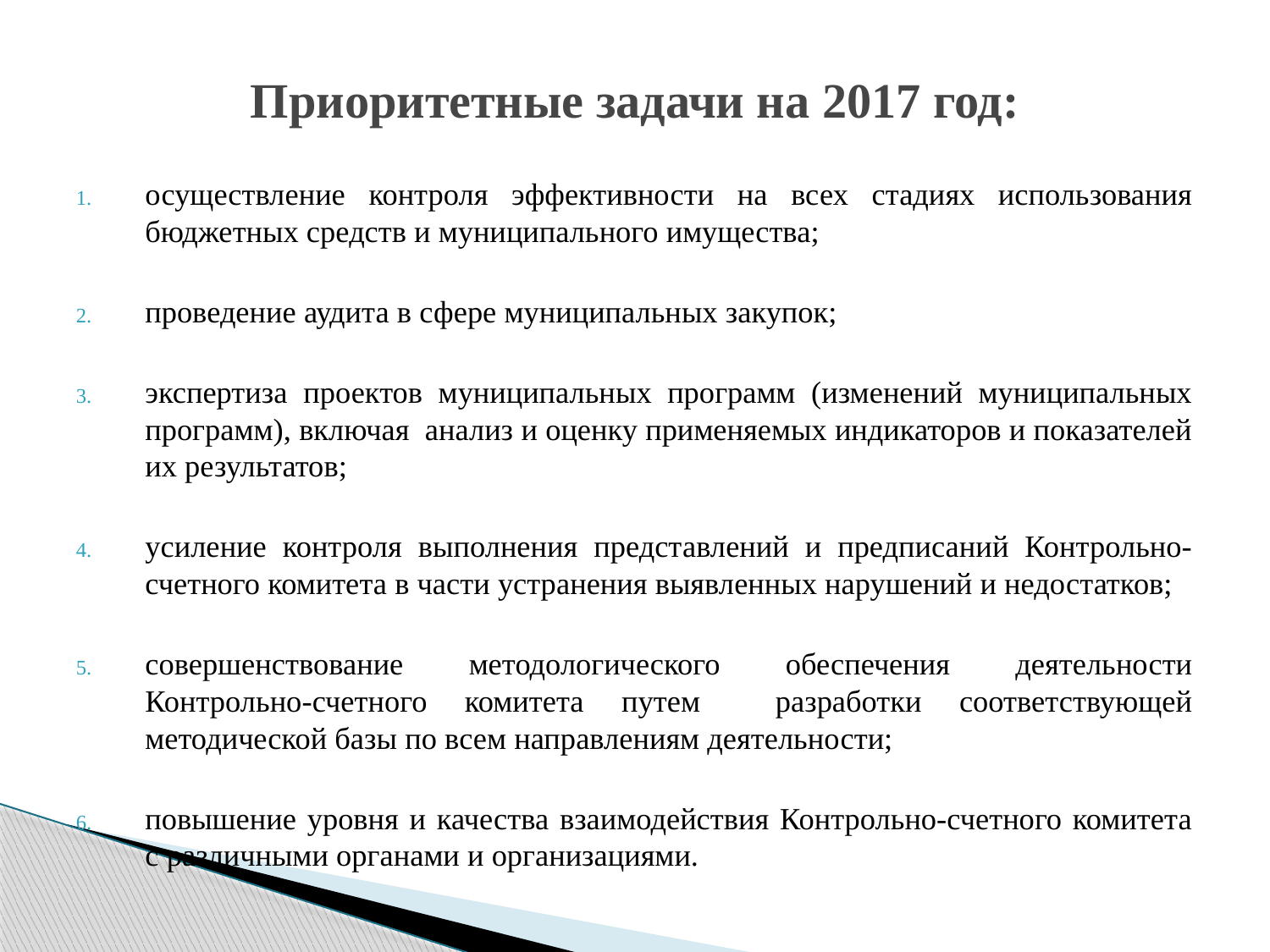

# Приоритетные задачи на 2017 год:
осуществление контроля эффективности на всех стадиях использования бюджетных средств и муниципального имущества;

проведение аудита в сфере муниципальных закупок;

экспертиза проектов муниципальных программ (изменений муниципальных программ), включая  анализ и оценку применяемых индикаторов и показателей их результатов;

усиление контроля выполнения представлений и предписаний Контрольно-счетного комитета в части устранения выявленных нарушений и недостатков;

совершенствование методологического обеспечения деятельности Контрольно-счетного комитета путем  разработки соответствующей методической базы по всем направлениям деятельности;

повышение уровня и качества взаимодействия Контрольно-счетного комитета с различными органами и организациями.